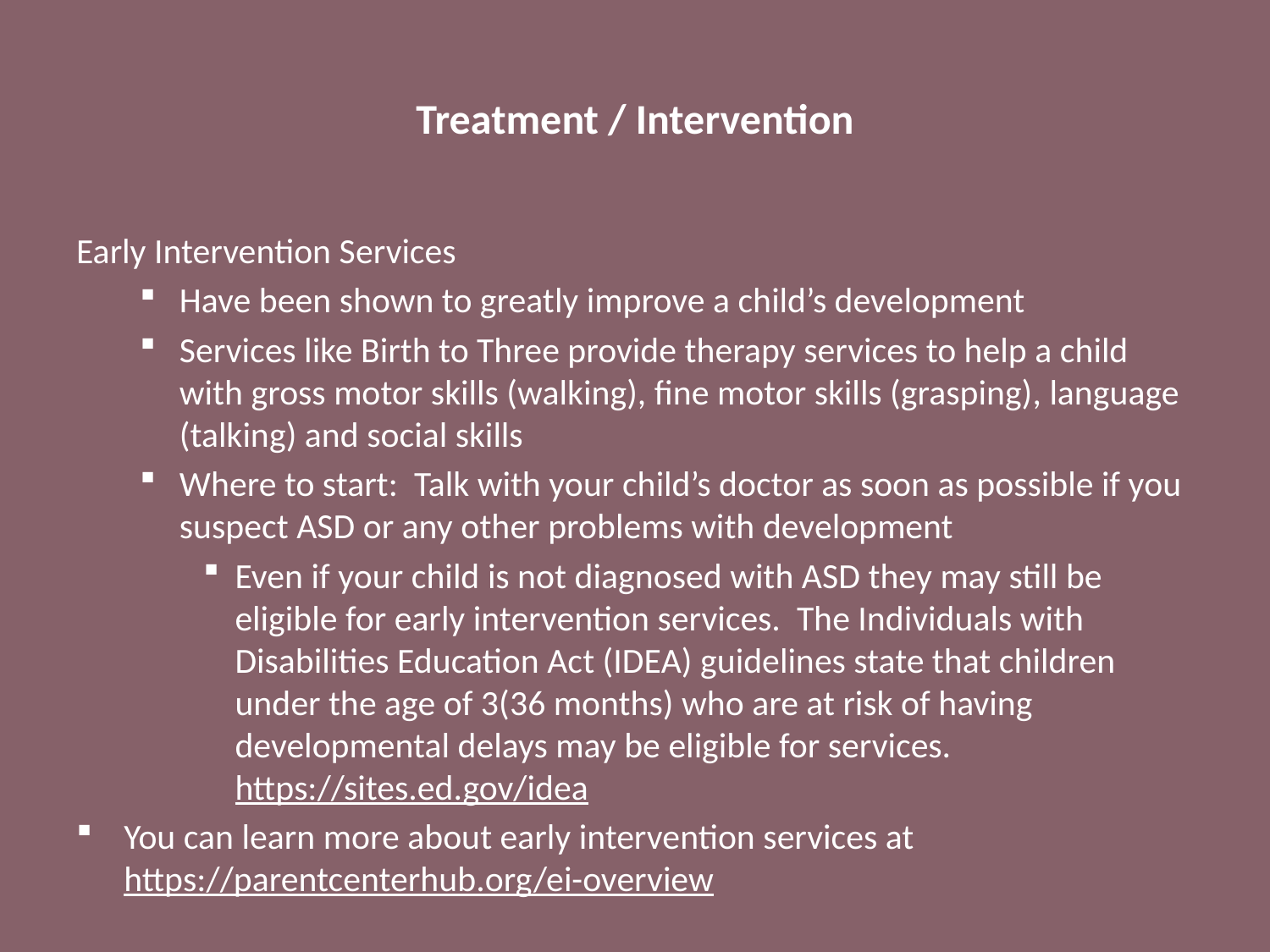

# Treatment / Intervention
Early Intervention Services
Have been shown to greatly improve a child’s development
Services like Birth to Three provide therapy services to help a child with gross motor skills (walking), fine motor skills (grasping), language (talking) and social skills
Where to start:  Talk with your child’s doctor as soon as possible if you suspect ASD or any other problems with development
Even if your child is not diagnosed with ASD they may still be eligible for early intervention services.  The Individuals with Disabilities Education Act (IDEA) guidelines state that children under the age of 3(36 months) who are at risk of having developmental delays may be eligible for services.  https://sites.ed.gov/idea
You can learn more about early intervention services at https://parentcenterhub.org/ei-overview